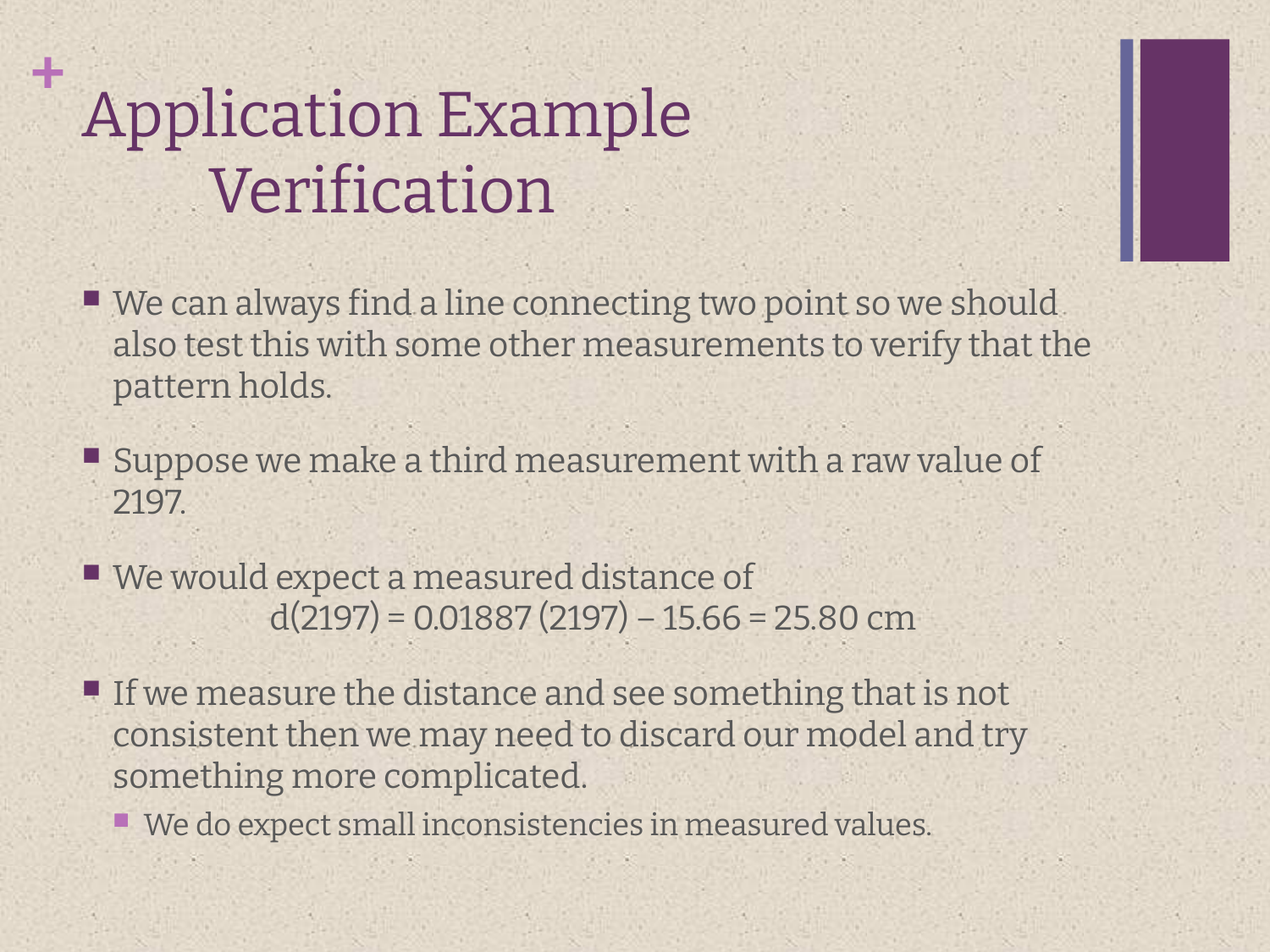

# Application Example Verification
We can always find a line connecting two point so we should also test this with some other measurements to verify that the pattern holds.
Suppose we make a third measurement with a raw value of 2197.
We would expect a measured distance of
	     d(2197) = 0.01887 (2197) – 15.66 = 25.80 cm
If we measure the distance and see something that is not consistent then we may need to discard our model and try something more complicated.
We do expect small inconsistencies in measured values.